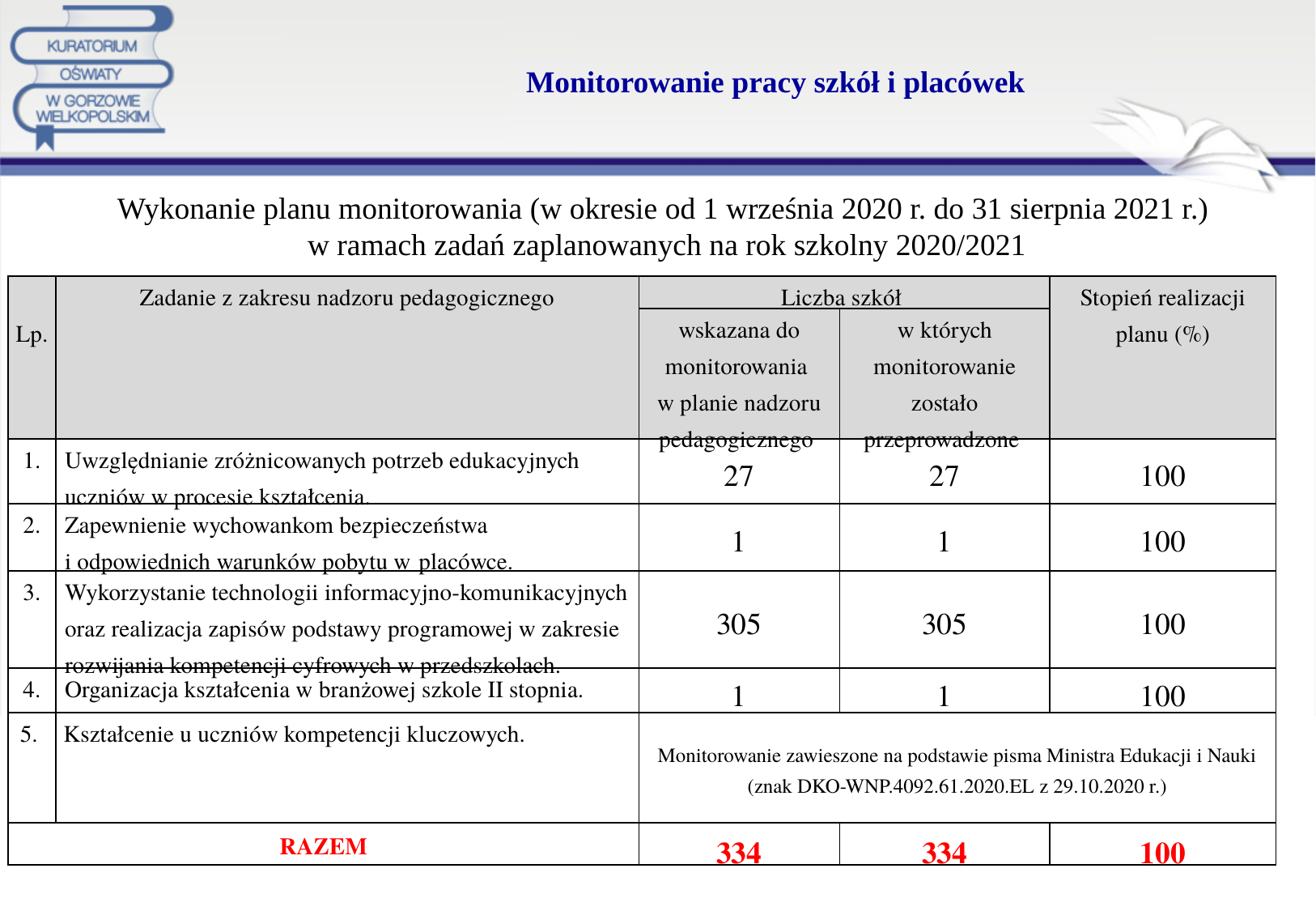

# Monitorowanie pracy szkół i placówek
Wykonanie planu monitorowania (w okresie od 1 września 2020 r. do 31 sierpnia 2021 r.)
w ramach zadań zaplanowanych na rok szkolny 2020/2021
| Lp. | Zadanie z zakresu nadzoru pedagogicznego | Liczba szkół |  | Stopień realizacji planu (%) |
| --- | --- | --- | --- | --- |
|  |  | wskazana do monitorowania w planie nadzoru pedagogicznego | w których monitorowanie zostało przeprowadzone |  |
| 1. | Uwzględnianie zróżnicowanych potrzeb edukacyjnych uczniów w procesie kształcenia. | 27 | 27 | 100 |
| 2. | Zapewnienie wychowankom bezpieczeństwa i odpowiednich warunków pobytu w placówce. | 1 | 1 | 100 |
| 3. | Wykorzystanie technologii informacyjno-komunikacyjnych oraz realizacja zapisów podstawy programowej w zakresie rozwijania kompetencji cyfrowych w przedszkolach. | 305 | 305 | 100 |
| 4. | Organizacja kształcenia w branżowej szkole II stopnia. | 1 | 1 | 100 |
| 5. | Kształcenie u uczniów kompetencji kluczowych. | Monitorowanie zawieszone na podstawie pisma Ministra Edukacji i Nauki (znak DKO-WNP.4092.61.2020.EL z 29.10.2020 r.) |  |  |
| RAZEM |  | 334 | 334 | 100 |